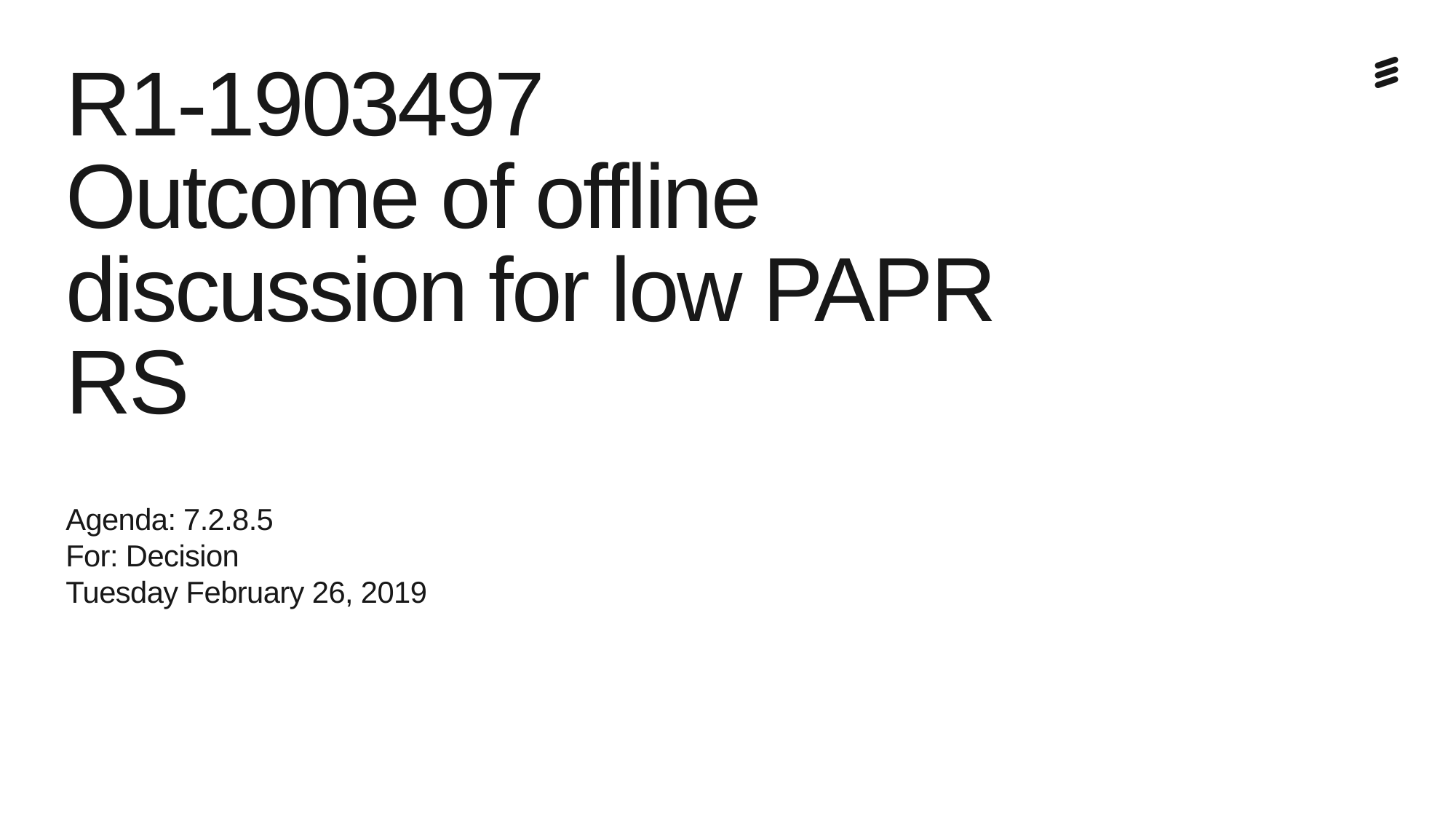

# R1-1903497 Outcome of offline discussion for low PAPR RS
Agenda: 7.2.8.5
For: Decision
Tuesday February 26, 2019